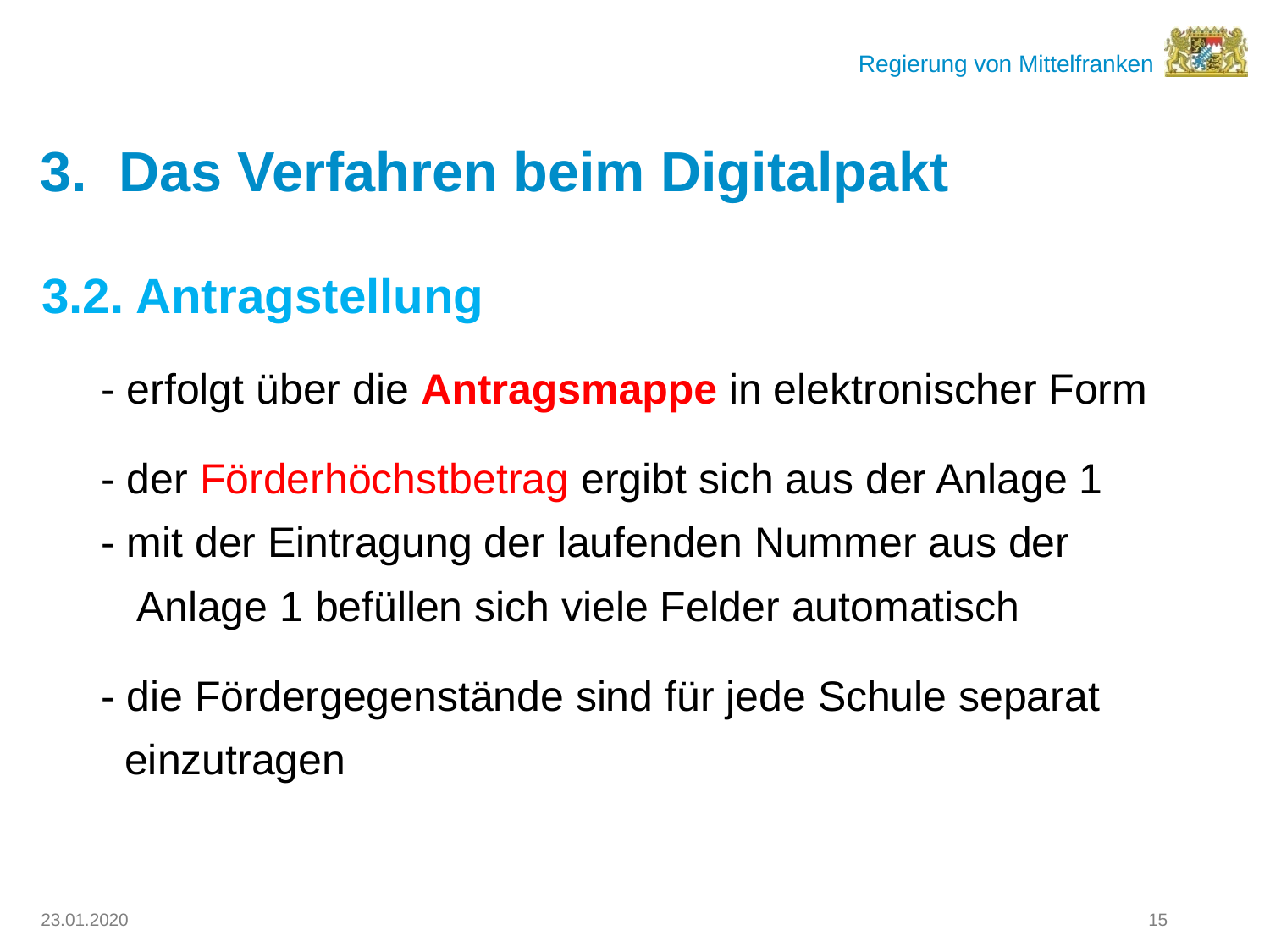

# 3.  Das Verfahren beim Digitalpakt
3.2. Antragstellung
     - erfolgt über die Antragsmappe in elektronischer Form
     - der Förderhöchstbetrag ergibt sich aus der Anlage 1
     - mit der Eintragung der laufenden Nummer aus der
        Anlage 1 befüllen sich viele Felder automatisch
     - die Fördergegenstände sind für jede Schule separat
       einzutragen

15